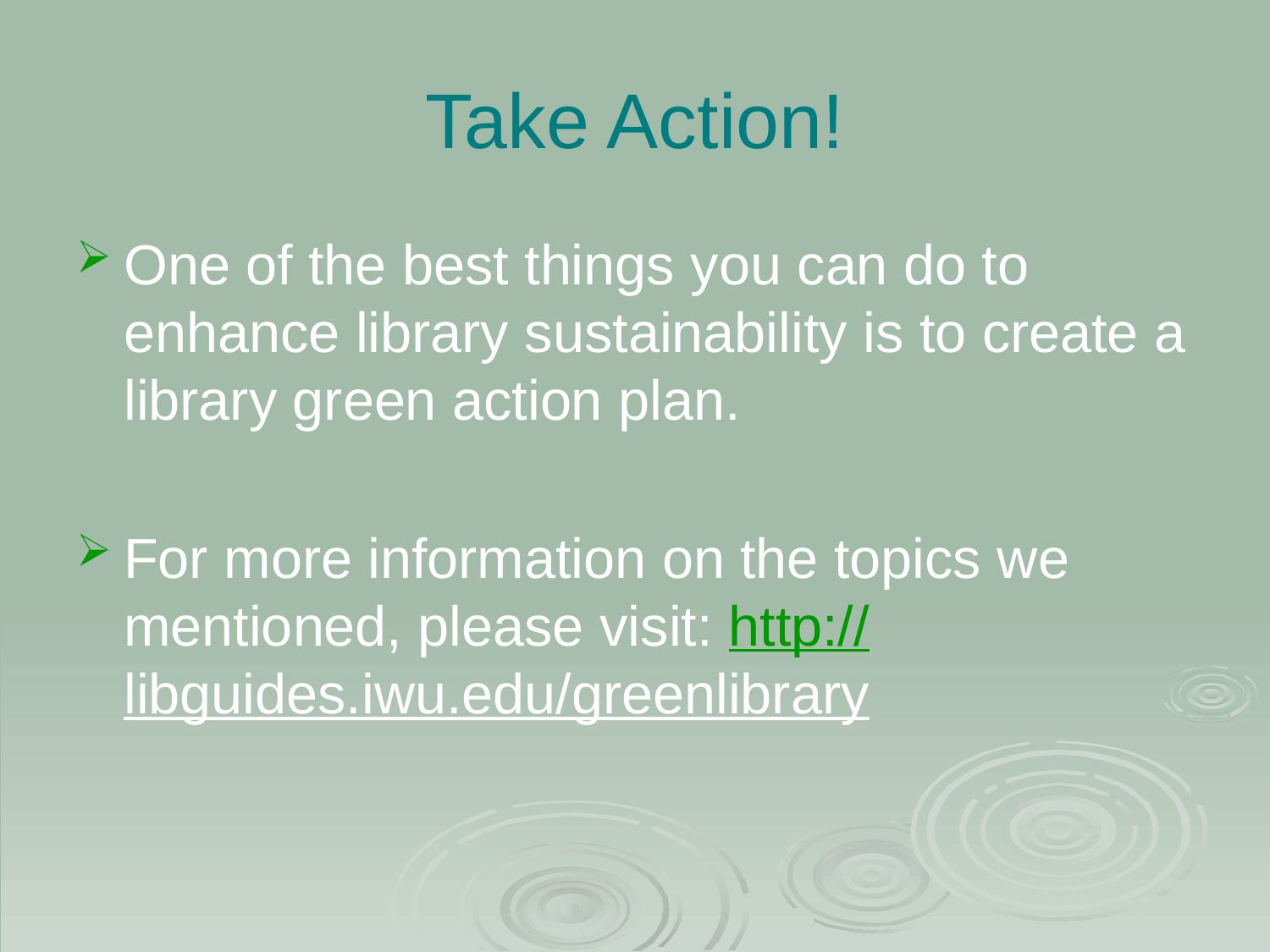

# Take Action!
One of the best things you can do to enhance library sustainability is to create a library green action plan.

For more information on the topics we mentioned, please visit: http://libguides.iwu.edu/greenlibrary